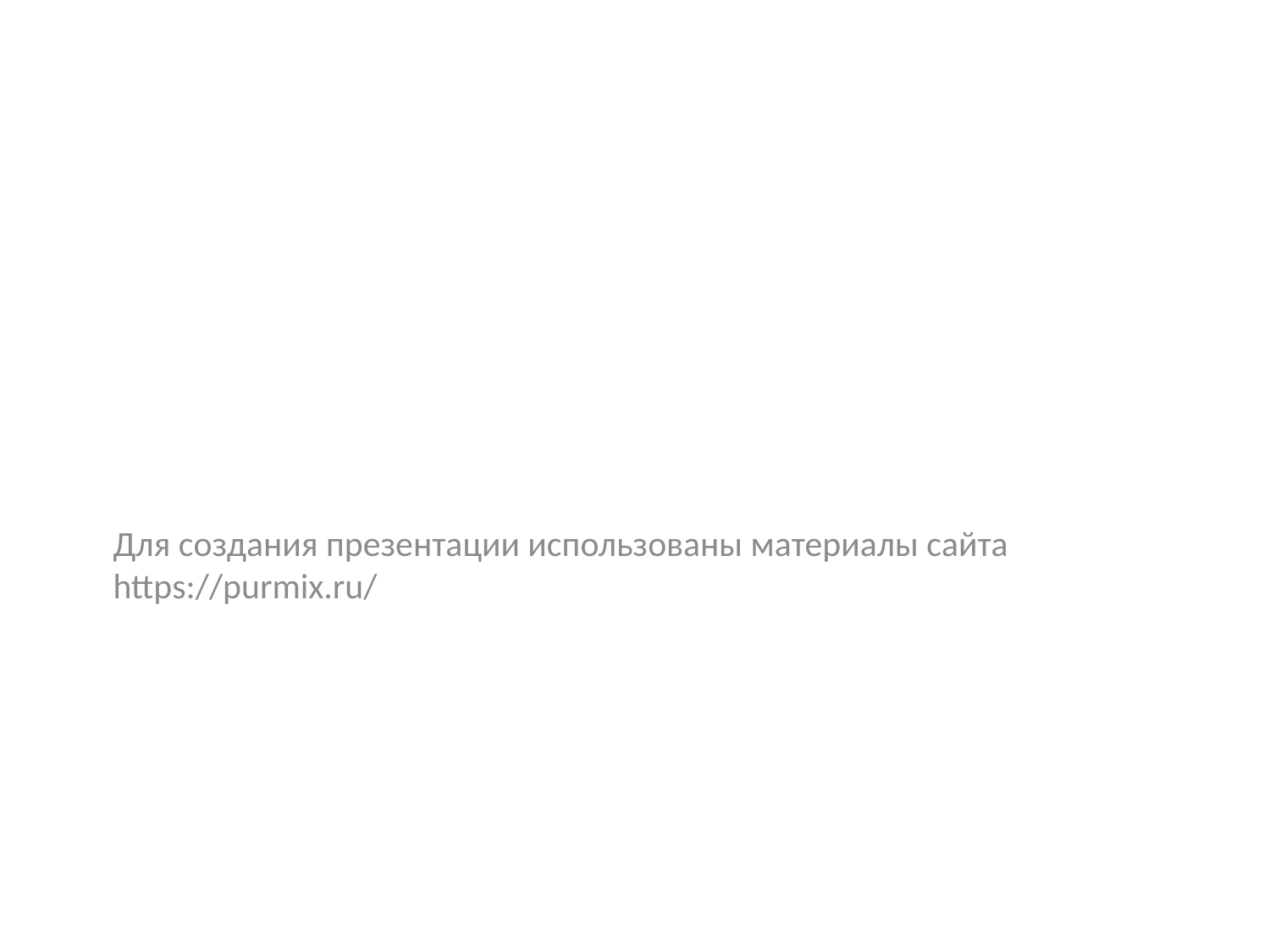

Для создания презентации использованы материалы сайта https://purmix.ru/
#